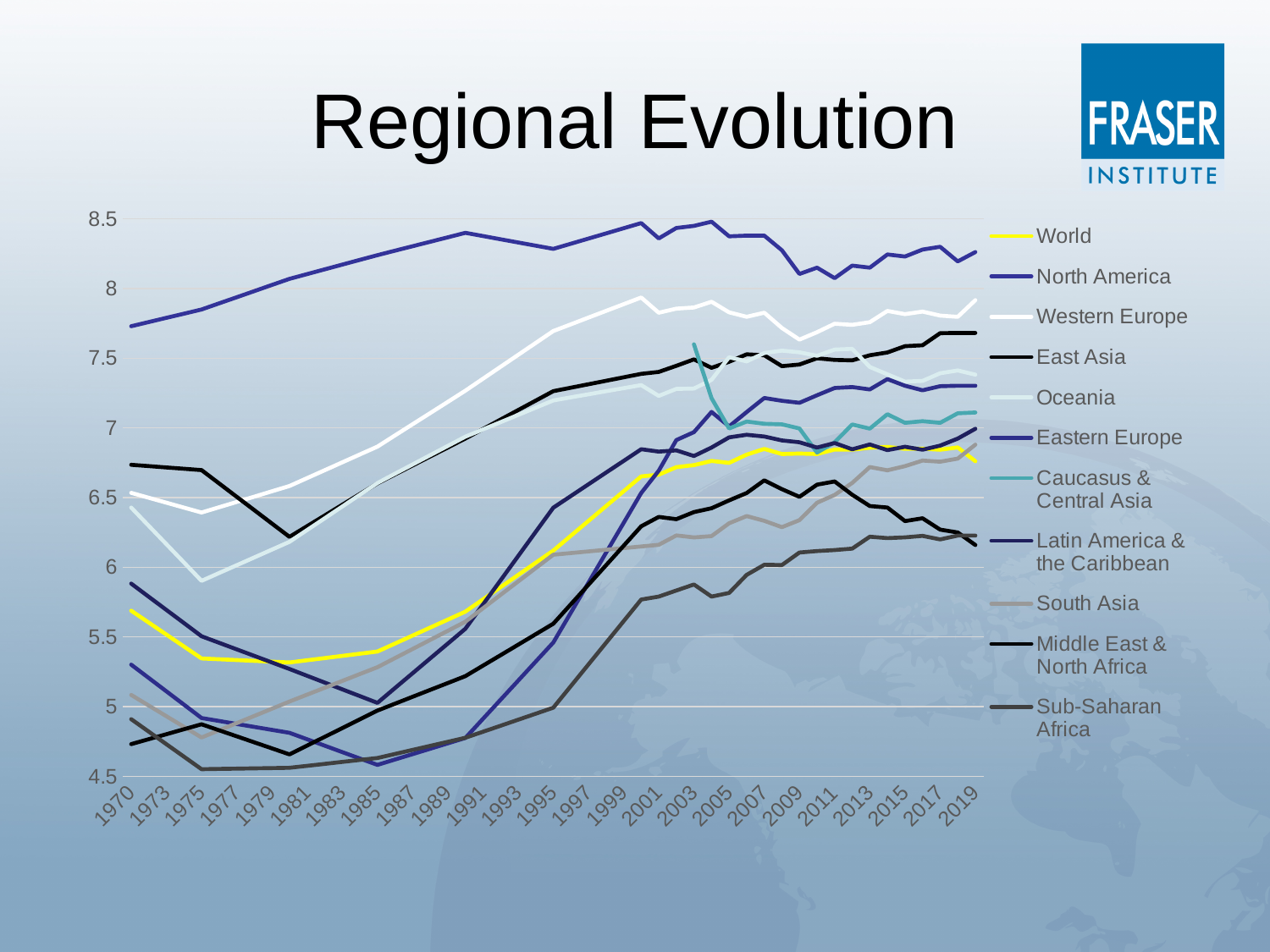

# Regional Evolution

### Chart

| Category | World | North America | Western Europe | East Asia | Oceania | Eastern Europe | Caucasus & Central Asia | Latin America & the Caribbean | South Asia | Middle East & North Africa | Sub-Saharan Africa |
|---|---|---|---|---|---|---|---|---|---|---|---|
| 1970 | 5.688389937106919 | 7.7299999999999995 | 6.534111111111111 | 6.735499999999999 | 6.4285 | 5.300933333333332 | None | 5.88255652173913 | 5.083636363636364 | 4.730615384615384 | 4.909683257918552 |
| 1972 | 5.60261320754717 | 7.76 | 6.498777777777778 | 6.725999999999999 | 6.297 | 5.205199999999999 | None | 5.788113043478261 | 5.007272727272728 | 4.766230769230769 | 4.819954751131221 |
| 1973 | 5.516836477987422 | 7.79 | 6.463444444444445 | 6.716499999999999 | 6.1655 | 5.109466666666665 | None | 5.693669565217392 | 4.930909090909092 | 4.801846153846154 | 4.730226244343891 |
| 1974 | 5.431059748427673 | 7.82 | 6.428111111111112 | 6.706999999999999 | 6.034 | 5.013733333333332 | None | 5.599226086956523 | 4.854545454545455 | 4.837461538461539 | 4.640497737556561 |
| 1975 | 5.345283018867924 | 7.85 | 6.392777777777778 | 6.6975 | 5.9025 | 4.918 | None | 5.504782608695652 | 4.778181818181818 | 4.873076923076924 | 4.55076923076923 |
| 1976 | 5.339559748427673 | 7.894 | 6.430888888888889 | 6.6015999999999995 | 5.9585 | 4.896733333333334 | None | 5.457746086956521 | 4.829818181818182 | 4.829846153846155 | 4.5527635327635325 |
| 1977 | 5.333836477987422 | 7.938000000000001 | 6.469 | 6.505699999999999 | 6.0145 | 4.875466666666667 | None | 5.410709565217391 | 4.881454545454546 | 4.786615384615386 | 4.554757834757835 |
| 1978 | 5.328113207547171 | 7.982000000000001 | 6.5071111111111115 | 6.409799999999999 | 6.0705 | 4.8542000000000005 | None | 5.3636730434782605 | 4.93309090909091 | 4.743384615384617 | 4.556752136752137 |
| 1979 | 5.322389937106919 | 8.026000000000002 | 6.545222222222223 | 6.3138999999999985 | 6.1265 | 4.832933333333334 | None | 5.31663652173913 | 4.984727272727274 | 4.700153846153848 | 4.558746438746439 |
| 1980 | 5.316666666666668 | 8.07 | 6.583333333333335 | 6.218 | 6.1825 | 4.811666666666667 | None | 5.2696 | 5.036363636363637 | 4.656923076923077 | 4.560740740740741 |
| 1981 | 5.3323598820059015 | 8.104000000000001 | 6.6398888888888905 | 6.2947999999999995 | 6.267 | 4.765619047619048 | None | 5.2210399999999995 | 5.085636363636365 | 4.719846153846154 | 4.5748068783068785 |
| 1982 | 5.348053097345135 | 8.138000000000002 | 6.696444444444446 | 6.371599999999999 | 6.351500000000001 | 4.719571428571429 | None | 5.172479999999999 | 5.134909090909092 | 4.782769230769231 | 4.588873015873016 |
| 1983 | 5.363746312684368 | 8.172000000000002 | 6.753000000000002 | 6.448399999999999 | 6.436000000000001 | 4.67352380952381 | None | 5.123919999999999 | 5.18418181818182 | 4.845692307692309 | 4.602939153439154 |
| 1984 | 5.379439528023601 | 8.206000000000003 | 6.809555555555558 | 6.525199999999998 | 6.520500000000001 | 4.627476190476191 | None | 5.075359999999999 | 5.233454545454547 | 4.908615384615386 | 4.617005291005292 |
| 1985 | 5.395132743362834 | 8.24 | 6.866111111111113 | 6.601999999999999 | 6.605 | 4.581428571428572 | None | 5.026800000000001 | 5.282727272727273 | 4.9715384615384615 | 4.6310714285714285 |
| 1986 | 5.4524138869979595 | 8.272 | 6.946333333333334 | 6.666399999999999 | 6.6715 | 4.6201428571428576 | None | 5.133120000000001 | 5.348000000000001 | 5.020923076923077 | 4.6600985221674875 |
| 1987 | 5.509695030633085 | 8.304 | 7.026555555555555 | 6.7307999999999995 | 6.7379999999999995 | 4.658857142857143 | None | 5.239440000000001 | 5.413272727272728 | 5.070307692307692 | 4.689125615763547 |
| 1988 | 5.566976174268211 | 8.336 | 7.1067777777777765 | 6.7951999999999995 | 6.804499999999999 | 4.697571428571429 | None | 5.345760000000001 | 5.478545454545456 | 5.119692307692307 | 4.718152709359606 |
| 1989 | 5.624257317903337 | 8.368 | 7.186999999999998 | 6.8595999999999995 | 6.870999999999999 | 4.736285714285715 | None | 5.452080000000001 | 5.5438181818181835 | 5.169076923076922 | 4.747179802955665 |
| 1990 | 5.681538461538461 | 8.4 | 7.2672222222222205 | 6.9239999999999995 | 6.9375 | 4.775 | None | 5.558400000000001 | 5.609090909090909 | 5.218461538461539 | 4.776206896551725 |
| 1991 | 5.769198248905566 | 8.377 | 7.352888888888887 | 6.991999999999999 | 6.9895 | 4.912 | None | 5.732240000000001 | 5.705272727272727 | 5.293692307692308 | 4.819379310344828 |
| 1992 | 5.85685803627267 | 8.354000000000001 | 7.438555555555554 | 7.059999999999999 | 7.041499999999999 | 5.0489999999999995 | None | 5.906080000000001 | 5.801454545454545 | 5.368923076923077 | 4.862551724137931 |
| 1993 | 5.944517823639774 | 8.331000000000001 | 7.52422222222222 | 7.127999999999998 | 7.093499999999999 | 5.185999999999999 | None | 6.079920000000001 | 5.897636363636363 | 5.444153846153847 | 4.905724137931034 |
| 1994 | 6.032177611006879 | 8.308000000000002 | 7.609888888888887 | 7.195999999999998 | 7.145499999999998 | 5.322999999999999 | None | 6.2537600000000015 | 5.993818181818181 | 5.519384615384616 | 4.948896551724137 |
| 1995 | 6.119837398373985 | 8.285 | 7.695555555555554 | 7.2639999999999985 | 7.1975 | 5.46 | None | 6.4276 | 6.09 | 5.594615384615385 | 4.992068965517242 |
| 1996 | 6.226317918699188 | 8.322 | 7.743666666666665 | 7.288799999999998 | 7.2195 | 5.674625 | None | 6.51152 | 6.101833333333333 | 5.734461538461539 | 5.147310344827587 |
| 1997 | 6.3327984390243905 | 8.358999999999998 | 7.791777777777776 | 7.313599999999998 | 7.2415 | 5.88925 | None | 6.59544 | 6.113666666666667 | 5.874307692307693 | 5.302551724137932 |
| 1998 | 6.439278959349593 | 8.395999999999997 | 7.839888888888887 | 7.338399999999998 | 7.2635000000000005 | 6.1038749999999995 | None | 6.67936 | 6.125500000000001 | 6.014153846153847 | 5.457793103448277 |
| 1999 | 6.545759479674796 | 8.432999999999996 | 7.887999999999998 | 7.363199999999998 | 7.285500000000001 | 6.318499999999999 | None | 6.76328 | 6.137333333333334 | 6.154000000000001 | 5.613034482758622 |
| 2000 | 6.65224 | 8.469999999999999 | 7.936111111111111 | 7.388 | 7.307499999999999 | 6.533125000000001 | None | 6.847199999999999 | 6.149166666666666 | 6.293846153846153 | 5.768275862068966 |
| 2001 | 6.664471544715447 | 8.36 | 7.826666666666664 | 7.401999999999999 | 7.2299999999999995 | 6.693125 | None | 6.830000000000002 | 6.160909090909092 | 6.361538461538463 | 5.789310344827587 |
| 2002 | 6.718536585365856 | 8.434999999999999 | 7.856111111111111 | 7.446000000000001 | 7.279999999999999 | 6.913124999999999 | None | 6.839200000000001 | 6.2281818181818185 | 6.345384615384615 | 5.833103448275862 |
| 2003 | 6.733149606299212 | 8.45 | 7.864444444444445 | 7.491999999999999 | 7.2825 | 6.970000000000001 | 7.6 | 6.7984 | 6.214166666666666 | 6.3961538461538465 | 5.876333333333332 |
| 2004 | 6.7629230769230775 | 8.48 | 7.905555555555555 | 7.4316666666666675 | 7.345 | 7.1147058823529425 | 7.213333333333334 | 6.8595999999999995 | 6.223333333333333 | 6.423846153846153 | 5.789333333333333 |
| 2005 | 6.749361702127662 | 8.375 | 7.8294444444444435 | 7.4750000000000005 | 7.507499999999999 | 7.01095238095238 | 6.996 | 6.9324 | 6.315833333333334 | 6.48 | 5.815714285714284 |
| 2006 | 6.808723404255318 | 8.379999999999999 | 7.797777777777777 | 7.528333333333333 | 7.4775 | 7.114285714285715 | 7.045999999999999 | 6.950799999999999 | 6.3675 | 6.533076923076921 | 5.945428571428573 |
| 2007 | 6.8495744680851045 | 8.379999999999999 | 7.827222222222222 | 7.521666666666666 | 7.5375 | 7.214761904761905 | 7.029999999999999 | 6.938400000000001 | 6.333333333333333 | 6.623846153846154 | 6.017999999999999 |
| 2008 | 6.812836879432625 | 8.275 | 7.717222222222223 | 7.4433333333333325 | 7.555 | 7.194761904761905 | 7.026000000000001 | 6.910399999999999 | 6.2875000000000005 | 6.560769230769229 | 6.015714285714286 |
| 2009 | 6.81595744680851 | 8.105 | 7.6338888888888885 | 7.455000000000001 | 7.5425 | 7.180476190476192 | 6.996 | 6.897199999999998 | 6.338333333333334 | 6.505384615384615 | 6.105714285714285 |
| 2010 | 6.81300653594771 | 8.149999999999999 | 7.687222222222224 | 7.499999999999999 | 7.5175 | 7.234761904761903 | 6.823333333333333 | 6.859230769230769 | 6.463333333333333 | 6.592941176470588 | 6.116052631578947 |
| 2011 | 6.845228758169933 | 8.075 | 7.747777777777778 | 7.488333333333333 | 7.5625 | 7.286666666666666 | 6.896666666666666 | 6.891923076923076 | 6.519333333333334 | 6.615882352941177 | 6.123157894736842 |
| 2012 | 6.844183006535948 | 8.165 | 7.739999999999999 | 7.484999999999999 | 7.567499999999999 | 7.29333333333333 | 7.0249999999999995 | 6.8465384615384615 | 6.605333333333333 | 6.520588235294118 | 6.133684210526314 |
| 2013 | 6.858025477707005 | 8.15 | 7.7588888888888885 | 7.521666666666666 | 7.4375 | 7.276190476190474 | 6.995 | 6.8815384615384625 | 6.719375 | 6.439444444444445 | 6.219 |
| 2014 | 6.863647798742138 | 8.245000000000001 | 7.839444444444443 | 7.541666666666667 | 7.385000000000001 | 7.350476190476191 | 7.098333333333334 | 6.84076923076923 | 6.695882352941176 | 6.428888888888888 | 6.209024390243903 |
| 2015 | 6.850188679245285 | 8.23 | 7.816666666666666 | 7.586666666666666 | 7.3325 | 7.302857142857145 | 7.036666666666666 | 6.865 | 6.725882352941177 | 6.331666666666668 | 6.214390243902439 |
| 2016 | 6.850802469135805 | 8.280000000000001 | 7.835 | 7.593333333333333 | 7.3375 | 7.27 | 7.048333333333332 | 6.843846153846154 | 6.765882352941178 | 6.351578947368421 | 6.225238095238095 |
| 2017 | 6.843641975308645 | 8.3 | 7.806111111111111 | 7.68 | 7.3925 | 7.299545454545455 | 7.036666666666666 | 6.873076923076922 | 6.75764705882353 | 6.27 | 6.199761904761906 |
| 2018 | 6.860123456790123 | 8.195 | 7.797222222222223 | 7.681666666666666 | 7.4125 | 7.302727272727274 | 7.1049999999999995 | 6.923846153846153 | 6.780000000000001 | 6.2494736842105265 | 6.227380952380953 |
| 2019 | 6.761123456790123 | 8.262 | 7.9172222222222235 | 7.681666666666666 | 7.382499999999999 | 7.302727272727274 | 7.111 | 6.993846153846153 | 6.880000000000001 | 6.159473684210527 | 6.227380952380953 |